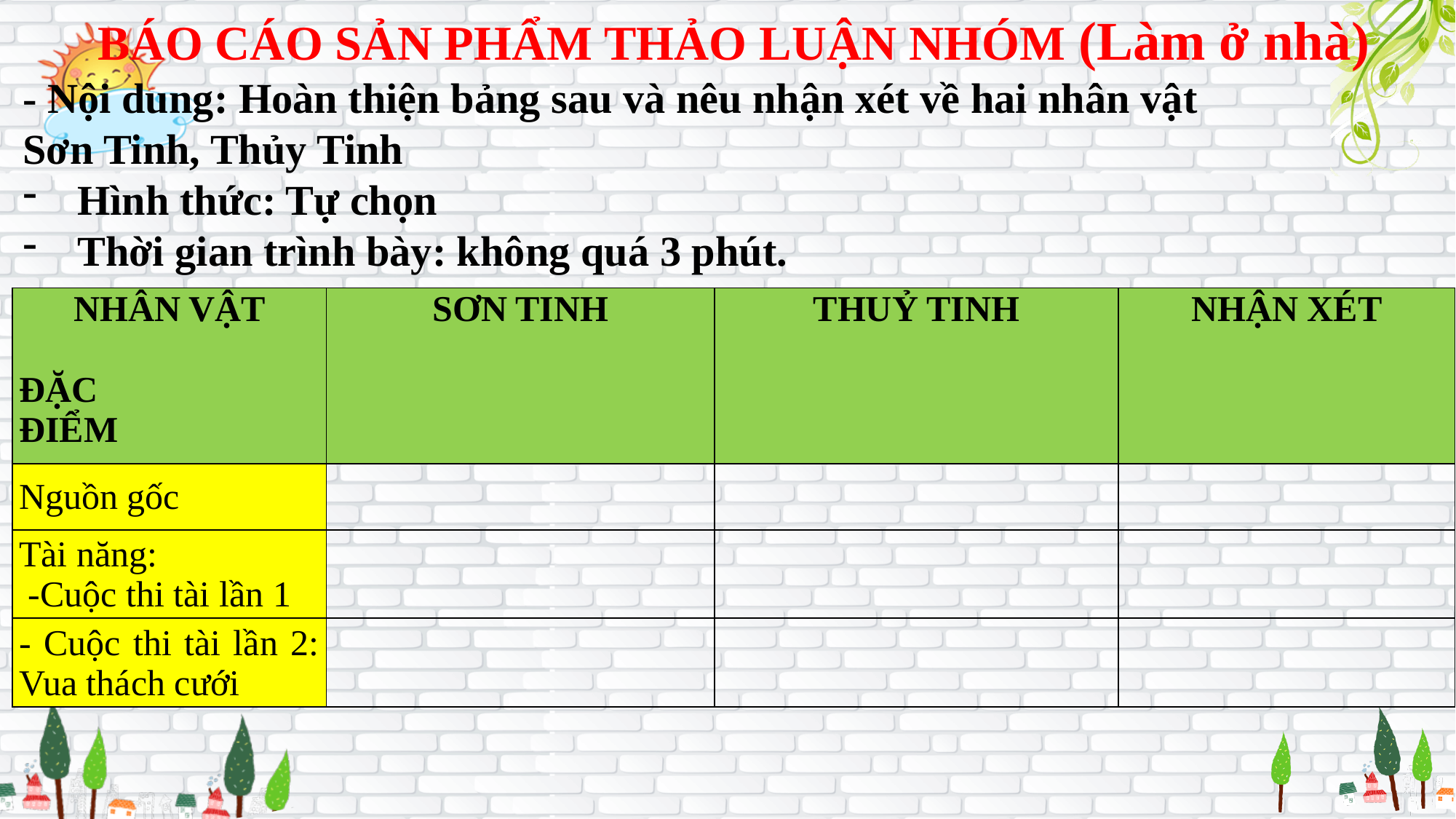

BÁO CÁO SẢN PHẨM THẢO LUẬN NHÓM (Làm ở nhà)
- Nội dung: Hoàn thiện bảng sau và nêu nhận xét về hai nhân vật
Sơn Tinh, Thủy Tinh
Hình thức: Tự chọn
Thời gian trình bày: không quá 3 phút.
| NHÂN VẬT   ĐẶC ĐIỂM | SƠN TINH | THUỶ TINH | NHẬN XÉT |
| --- | --- | --- | --- |
| Nguồn gốc |  |  |  |
| Tài năng: -Cuộc thi tài lần 1 |  |  |  |
| - Cuộc thi tài lần 2: Vua thách cưới |  |  |  |